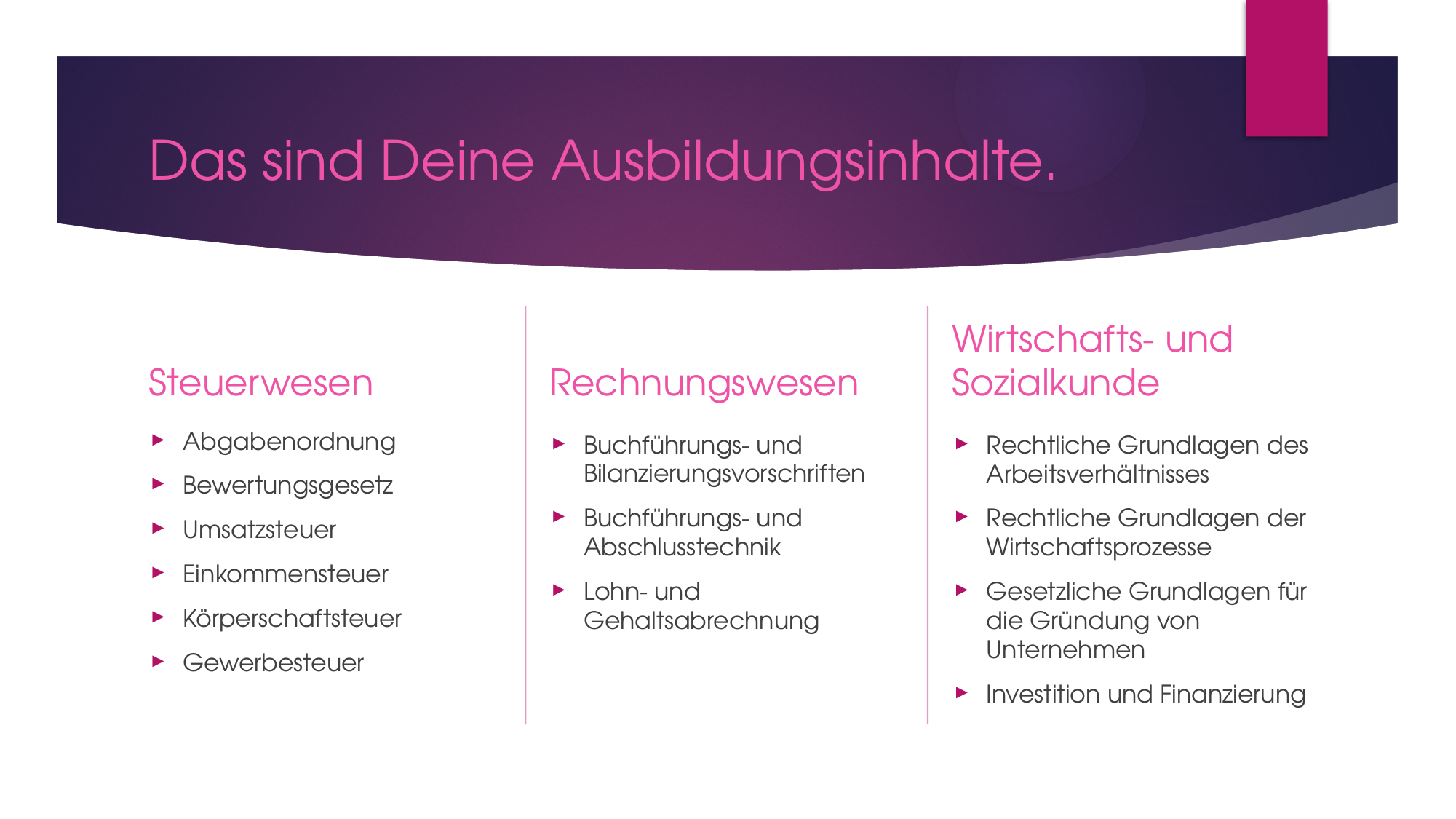

# Das sind Deine Ausbildungsinhalte.
Rechnungswesen
Wirtschafts- und Sozialkunde
Steuerwesen

Rechtliche Grundlagen des Arbeitsverhältnisses
Rechtliche Grundlagen der Wirtschaftsprozesse
Gesetzliche Grundlagen für die Gründung von Unternehmen
Investition und Finanzierung

Buchführungs- und Bilanzierungsvorschriften
Buchführungs- und Abschlusstechnik
Lohn- und Gehaltsabrechnung

Abgabenordnung
Bewertungsgesetz
Umsatzsteuer
Einkommensteuer
Körperschaftsteuer
Gewerbesteuer